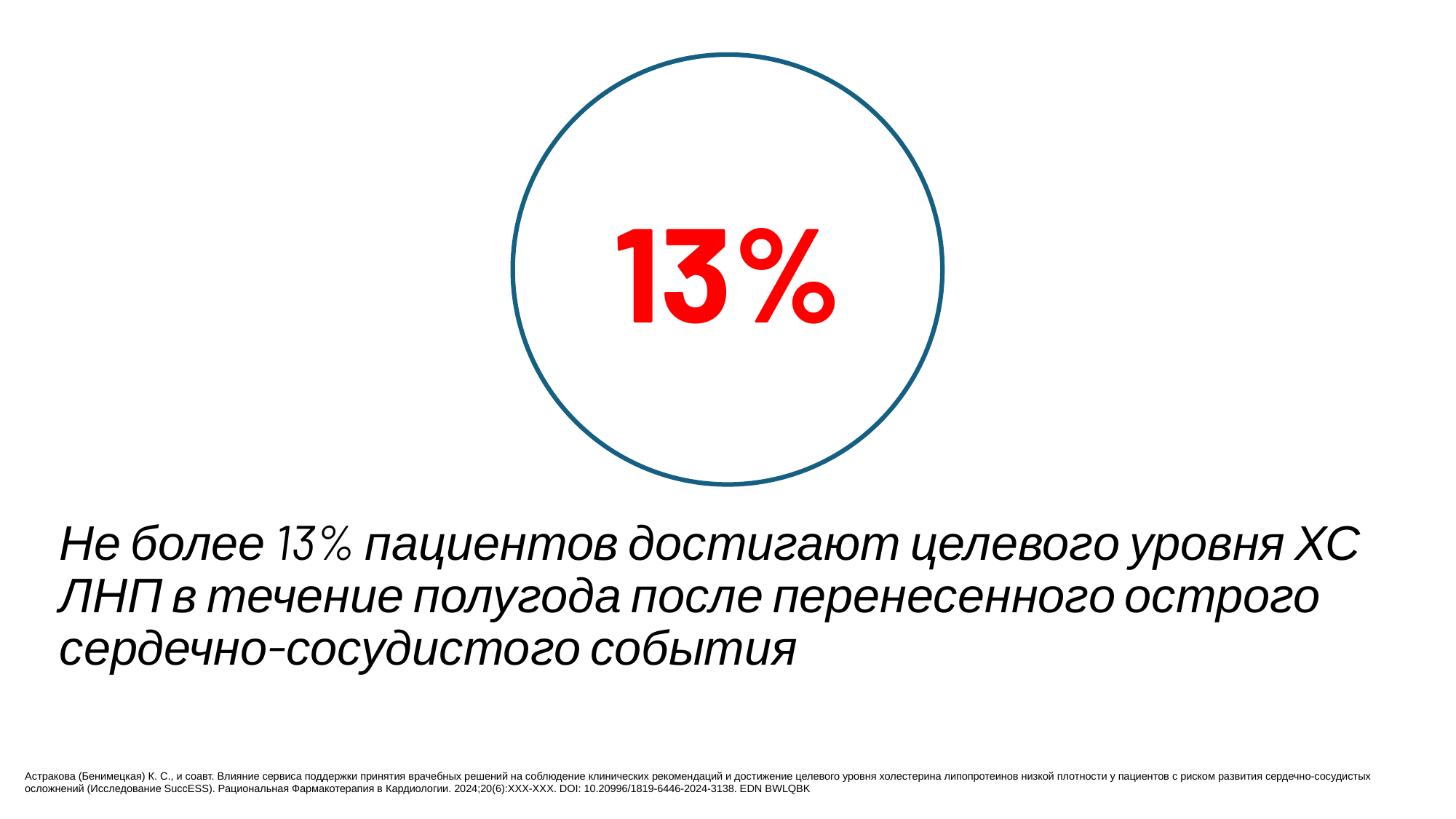

13%
# Не более 13% пациентов достигают целевого уровня ХС ЛНП в течение полугода после перенесенного острого сердечно-сосудистого события
Астракова (Бенимецкая) К. С., и соавт. Влияние сервиса поддержки принятия врачебных решений на соблюдение клинических рекомендаций и достижение целевого уровня холестерина липопротеинов низкой плотности у пациентов с риском развития сердечно-сосудистых осложнений (Исследование SuccESS). Рациональная Фармакотерапия в Кардиологии. 2024;20(6):ХХХ-ХХХ. DOI: 10.20996/1819-6446-2024-3138. EDN BWLQBK